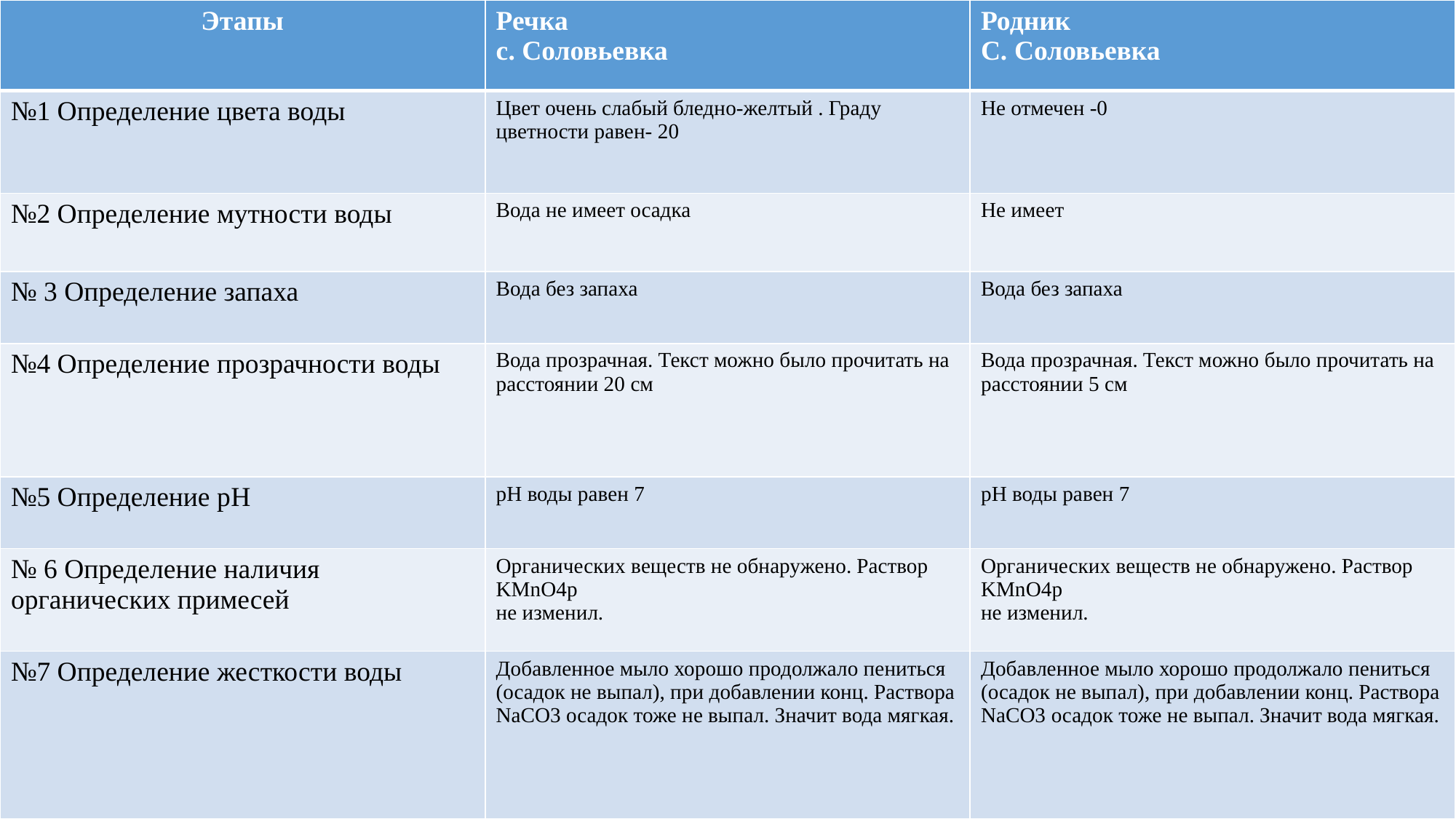

| Этапы | Речка с. Соловьевка | Родник С. Соловьевка |
| --- | --- | --- |
| №1 Определение цвета воды | Цвет очень слабый бледно-желтый . Граду цветности равен- 20 | Не отмечен -0 |
| №2 Определение мутности воды | Вода не имеет осадка | Не имеет |
| № 3 Определение запаха | Вода без запаха | Вода без запаха |
| №4 Определение прозрачности воды | Вода прозрачная. Текст можно было прочитать на расстоянии 20 см | Вода прозрачная. Текст можно было прочитать на расстоянии 5 см |
| №5 Определение рH | рH воды равен 7 | рH воды равен 7 |
| № 6 Определение наличия органических примесей | Органических веществ не обнаружено. Раствор KMnO4р не изменил. | Органических веществ не обнаружено. Раствор KMnO4р не изменил. |
| №7 Определение жесткости воды | Добавленное мыло хорошо продолжало пениться (осадок не выпал), при добавлении конц. Раствора NaCO3 осадок тоже не выпал. Значит вода мягкая. | Добавленное мыло хорошо продолжало пениться (осадок не выпал), при добавлении конц. Раствора NaCO3 осадок тоже не выпал. Значит вода мягкая. |